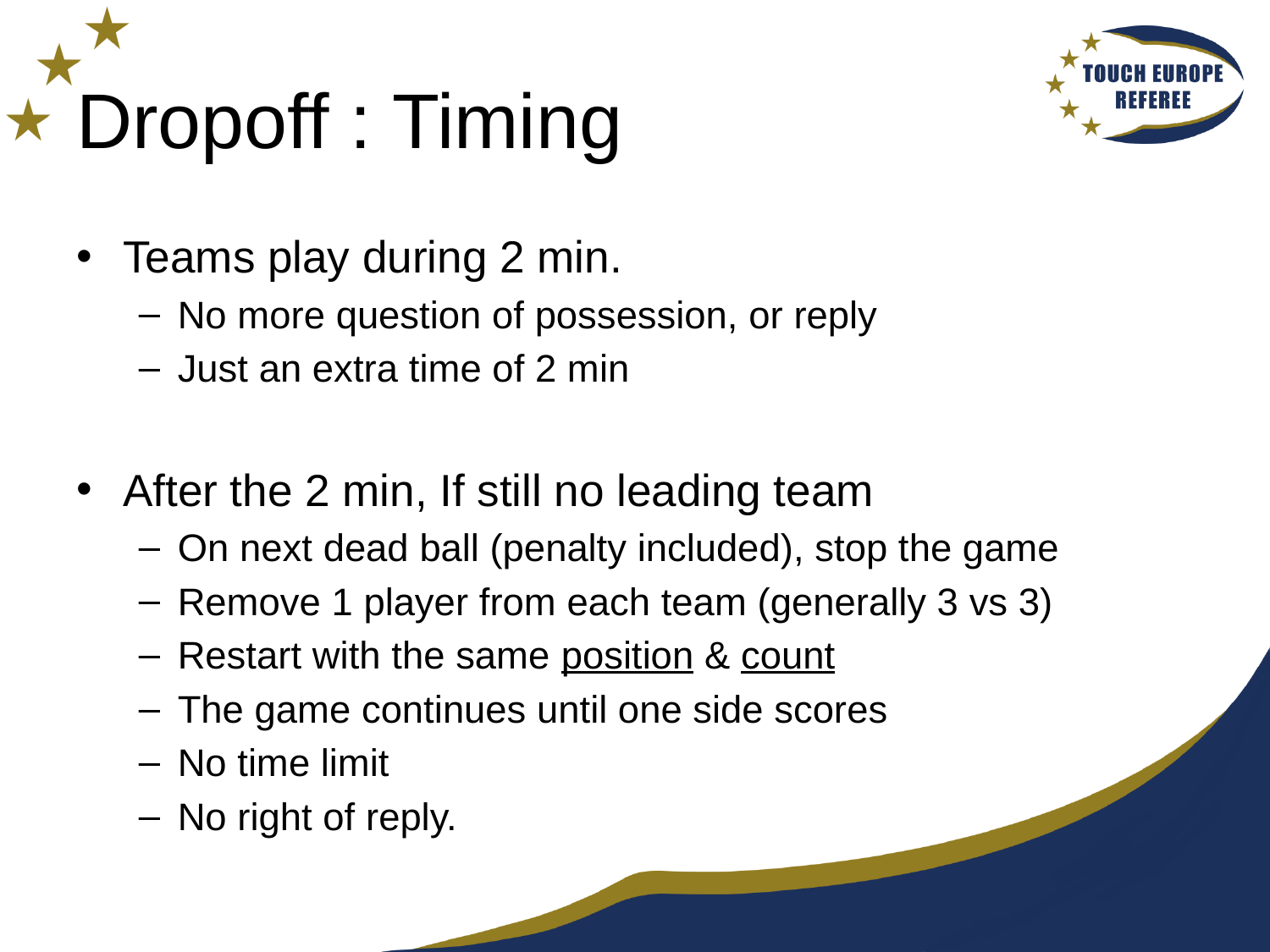

# Dropoff : Timing
Teams play during 2 min.
No more question of possession, or reply
Just an extra time of 2 min

After the 2 min, If still no leading team
On next dead ball (penalty included), stop the game
Remove 1 player from each team (generally 3 vs 3)
Restart with the same position & count
The game continues until one side scores
No time limit
No right of reply.